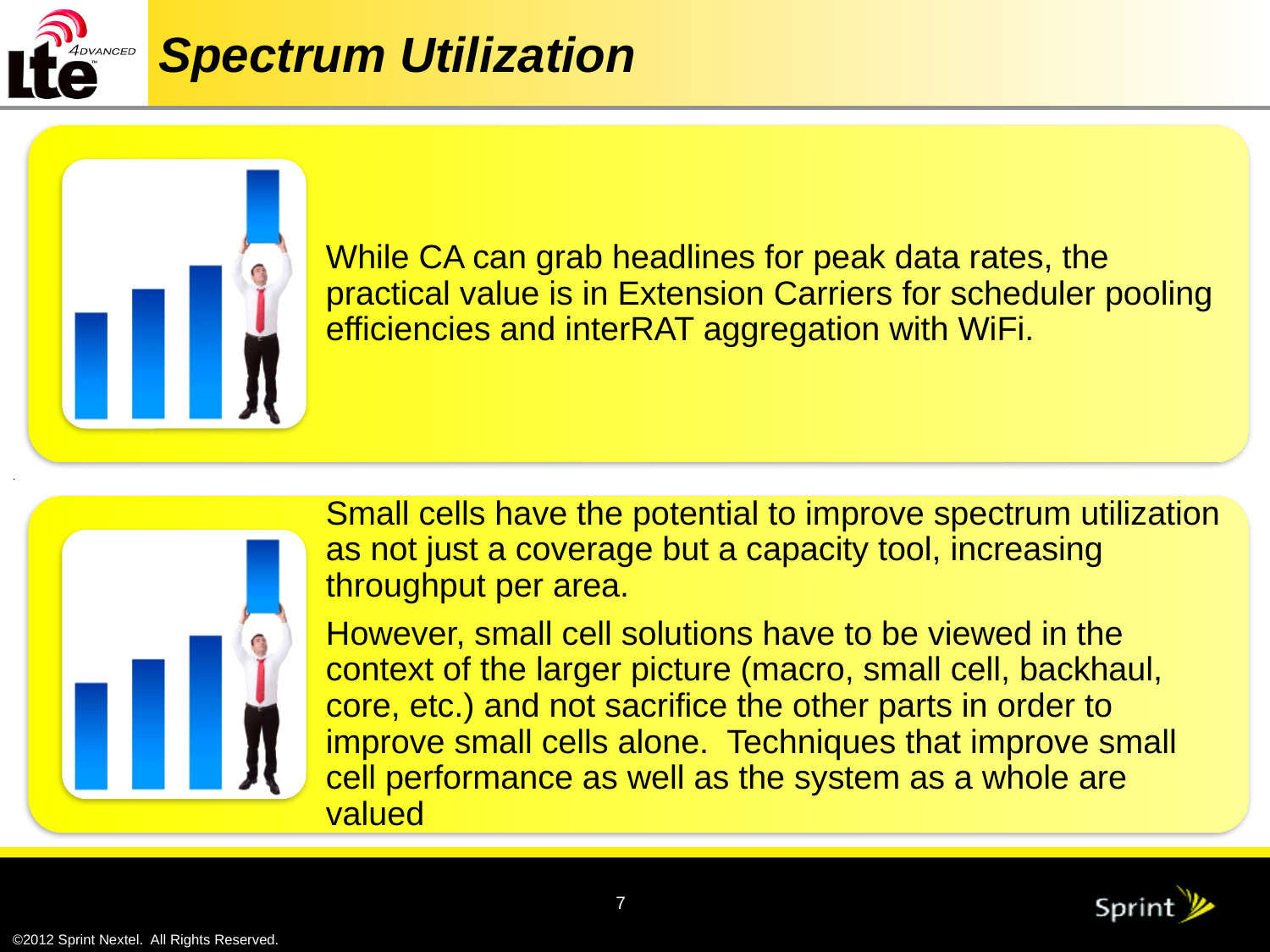

# Spectrum Utilization
While CA can grab headlines for peak data rates, the practical value is in Extension Carriers for scheduler pooling efficiencies and interRAT aggregation with WiFi.
Small cells have the potential to improve spectrum utilization as not just a coverage but a capacity tool, increasing throughput per area.
However, small cell solutions have to be viewed in the context of the larger picture (macro, small cell, backhaul, core, etc.) and not sacrifice the other parts in order to improve small cells alone.  Techniques that improve small cell performance as well as the system as a whole are valued